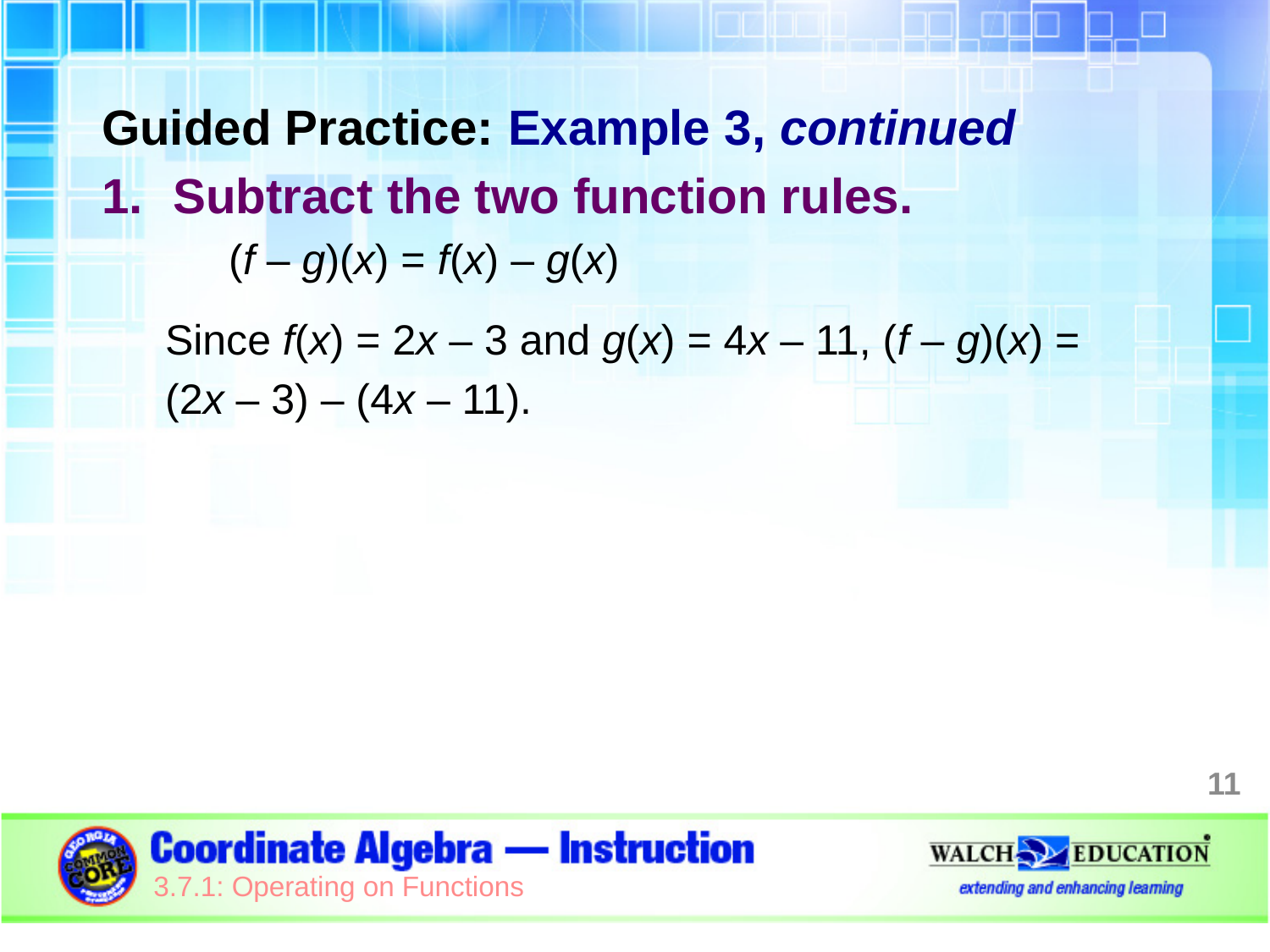

Guided Practice: Example 3, continued
Subtract the two function rules.
(f – g)(x) = f(x) – g(x)
Since f(x) = 2x – 3 and g(x) = 4x – 11, (f – g)(x) =
(2x – 3) – (4x – 11).

11
3.7.1: Operating on Functions